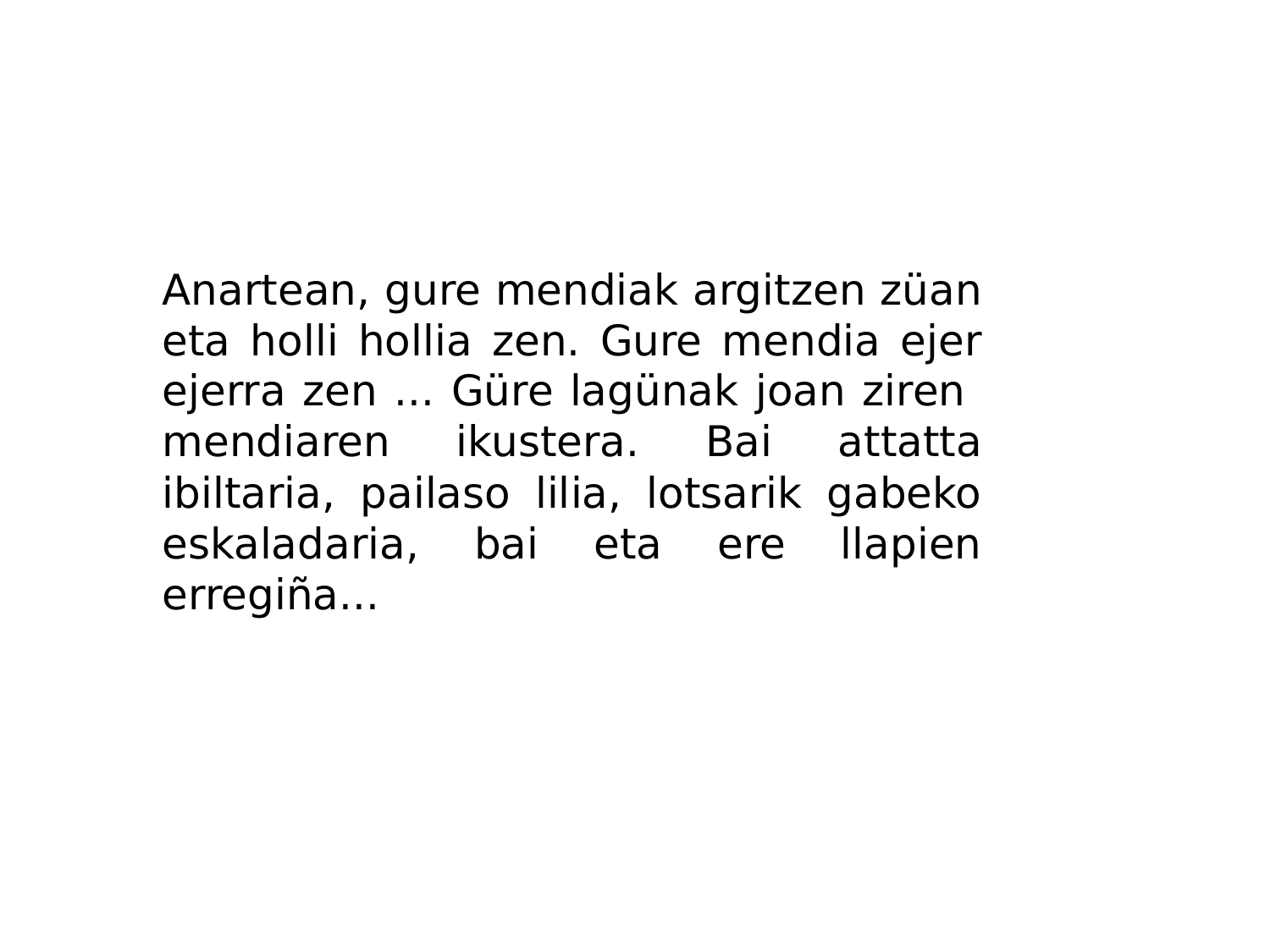

Anartean, gure mendiak argitzen züan eta holli hollia zen. Gure mendia ejer ejerra zen ... Güre lagünak joan ziren  mendiaren ikustera. Bai attatta ibiltaria, pailaso lilia, lotsarik gabeko eskaladaria, bai eta ere llapien erregiña...